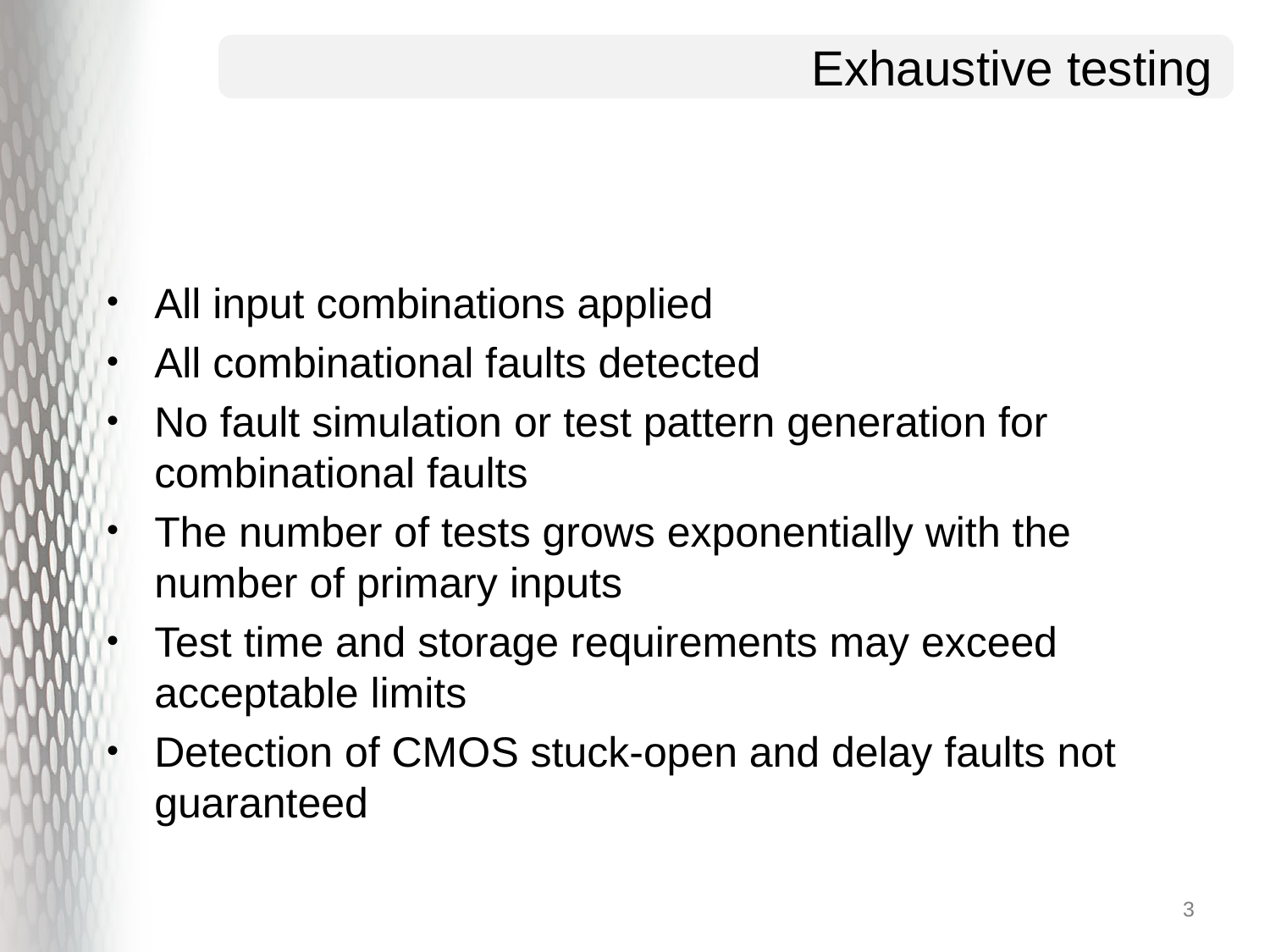

# Exhaustive testing
All input combinations applied
All combinational faults detected
No fault simulation or test pattern generation for combinational faults
The number of tests grows exponentially with the number of primary inputs
Test time and storage requirements may exceed acceptable limits
Detection of CMOS stuck-open and delay faults not guaranteed